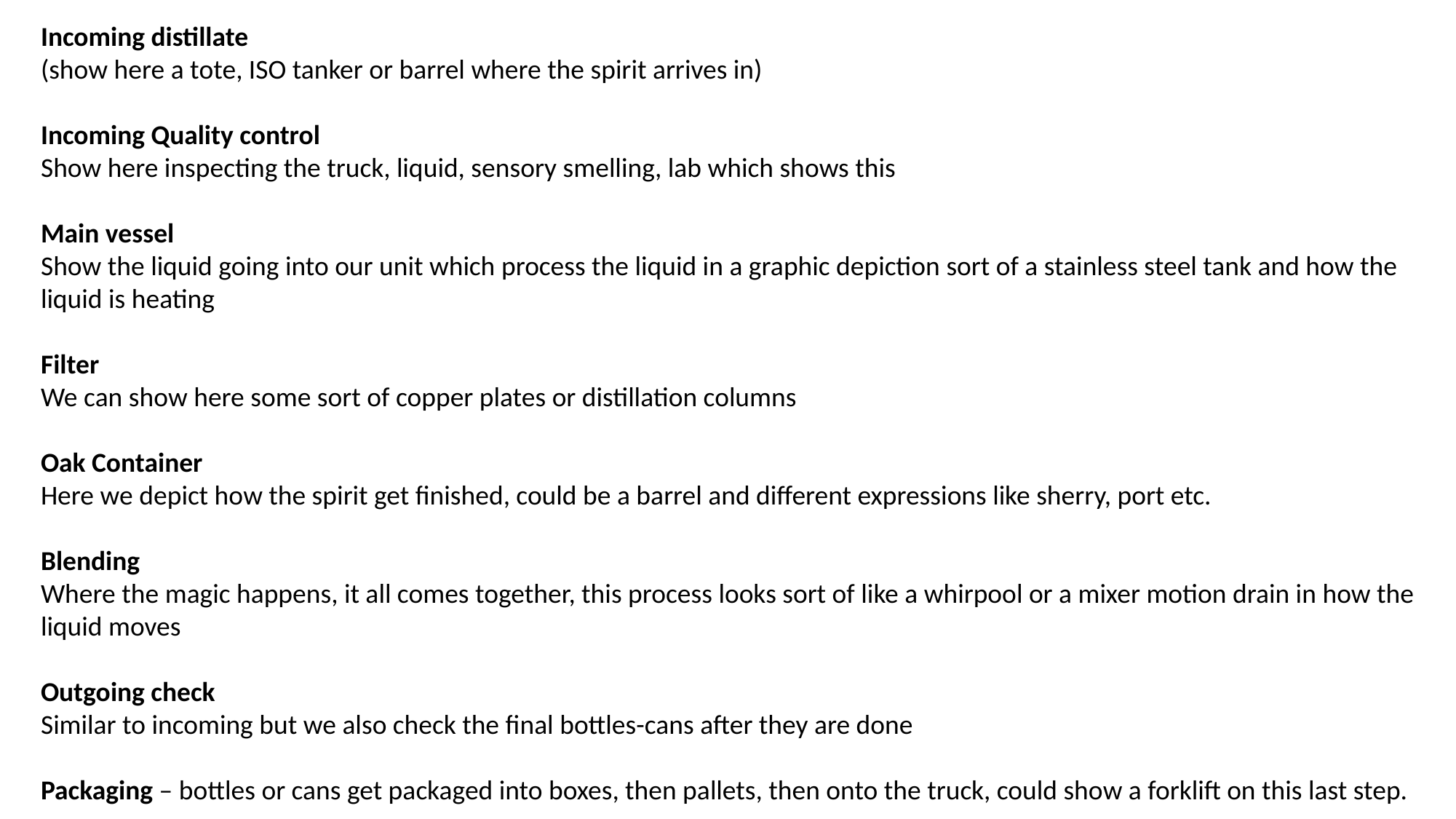

Incoming distillate
(show here a tote, ISO tanker or barrel where the spirit arrives in)

Incoming Quality control
Show here inspecting the truck, liquid, sensory smelling, lab which shows this

Main vessel
Show the liquid going into our unit which process the liquid in a graphic depiction sort of a stainless steel tank and how the liquid is heating

Filter
We can show here some sort of copper plates or distillation columns

Oak Container
Here we depict how the spirit get finished, could be a barrel and different expressions like sherry, port etc.

Blending
Where the magic happens, it all comes together, this process looks sort of like a whirpool or a mixer motion drain in how the liquid moves

Outgoing check
Similar to incoming but we also check the final bottles-cans after they are done

Packaging – bottles or cans get packaged into boxes, then pallets, then onto the truck, could show a forklift on this last step.